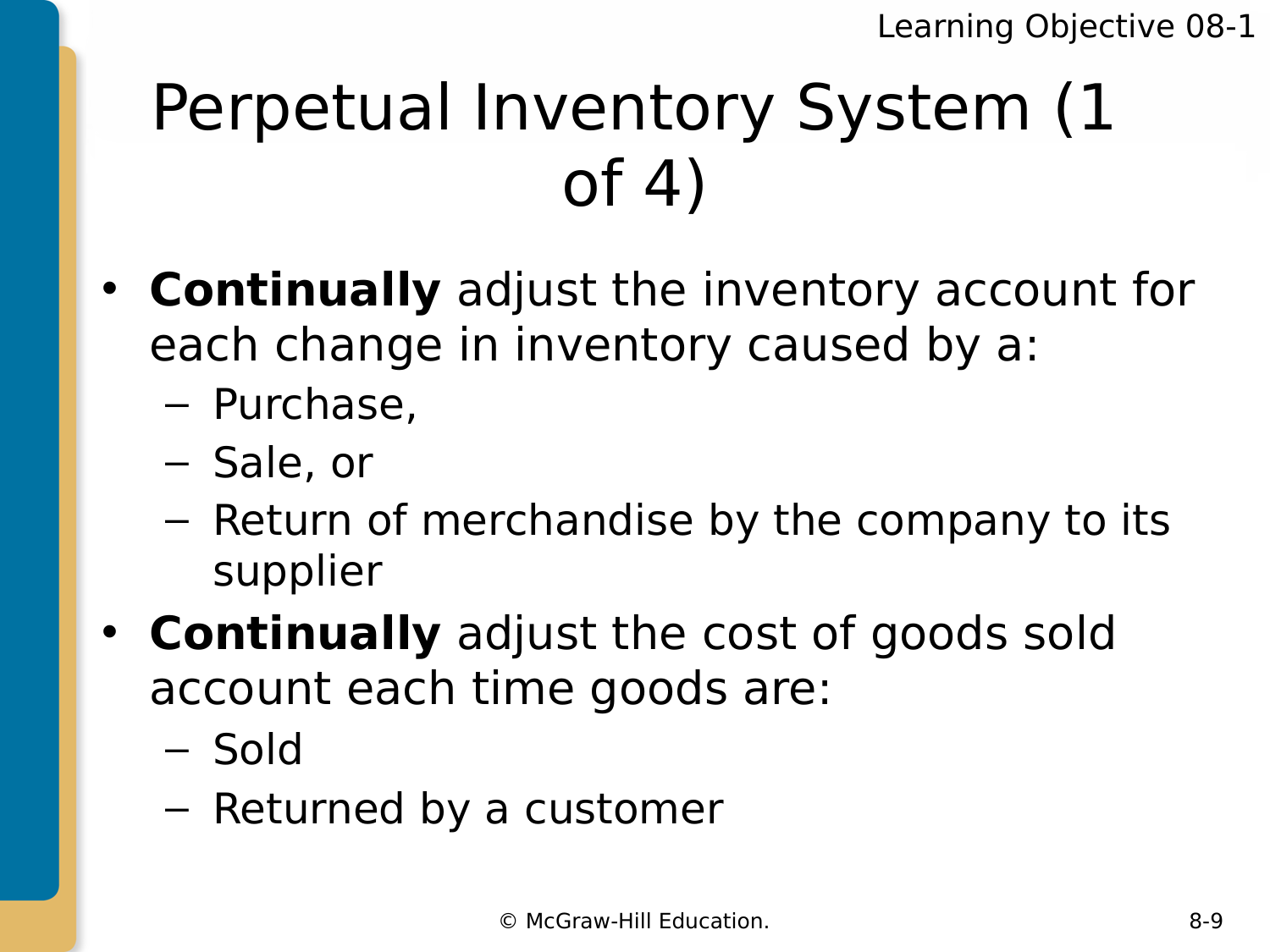

Learning Objective 08-1
# Perpetual Inventory System (1 of 4)
Continually adjust the inventory account for each change in inventory caused by a:
Purchase,
Sale, or
Return of merchandise by the company to its supplier
Continually adjust the cost of goods sold account each time goods are:
Sold
Returned by a customer